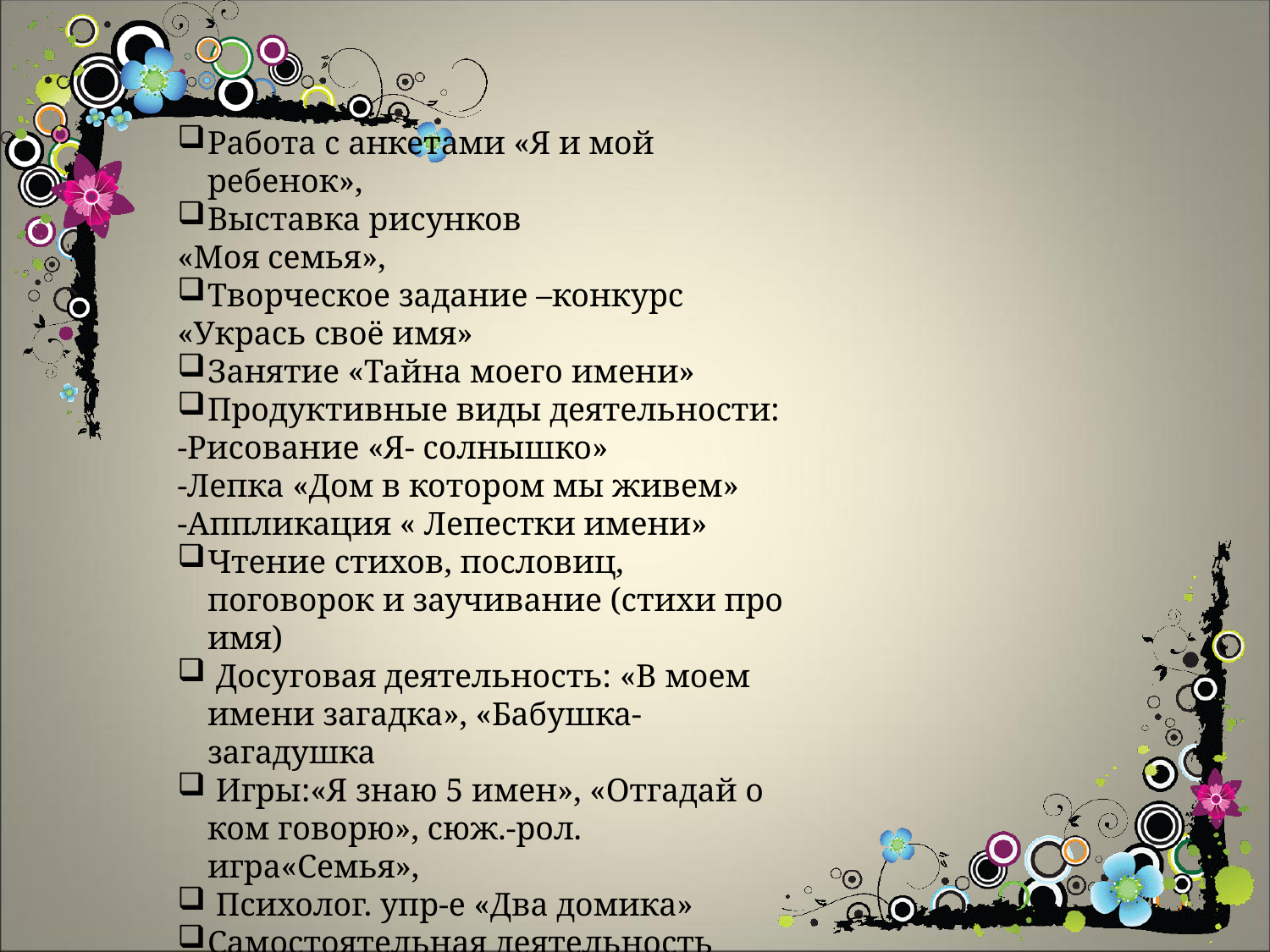

Работа с анкетами «Я и мой ребенок»,
Выставка рисунков
«Моя семья»,
Творческое задание –конкурс
«Укрась своё имя»
Занятие «Тайна моего имени»
Продуктивные виды деятельности:
-Рисование «Я- солнышко»
-Лепка «Дом в котором мы живем»
-Аппликация « Лепестки имени»
Чтение стихов, пословиц, поговорок и заучивание (стихи про имя)
 Досуговая деятельность: «В моем имени загадка», «Бабушка-загадушка
 Игры:«Я знаю 5 имен», «Отгадай о ком говорю», сюж.-рол. игра«Семья»,
 Психолог. упр-е «Два домика»
Самостоятельная деятельность детей в центрах активности,
Раскраски по данной тематике, сюжетные и театрализованные игры, рассматривание иллюстраций, книг.